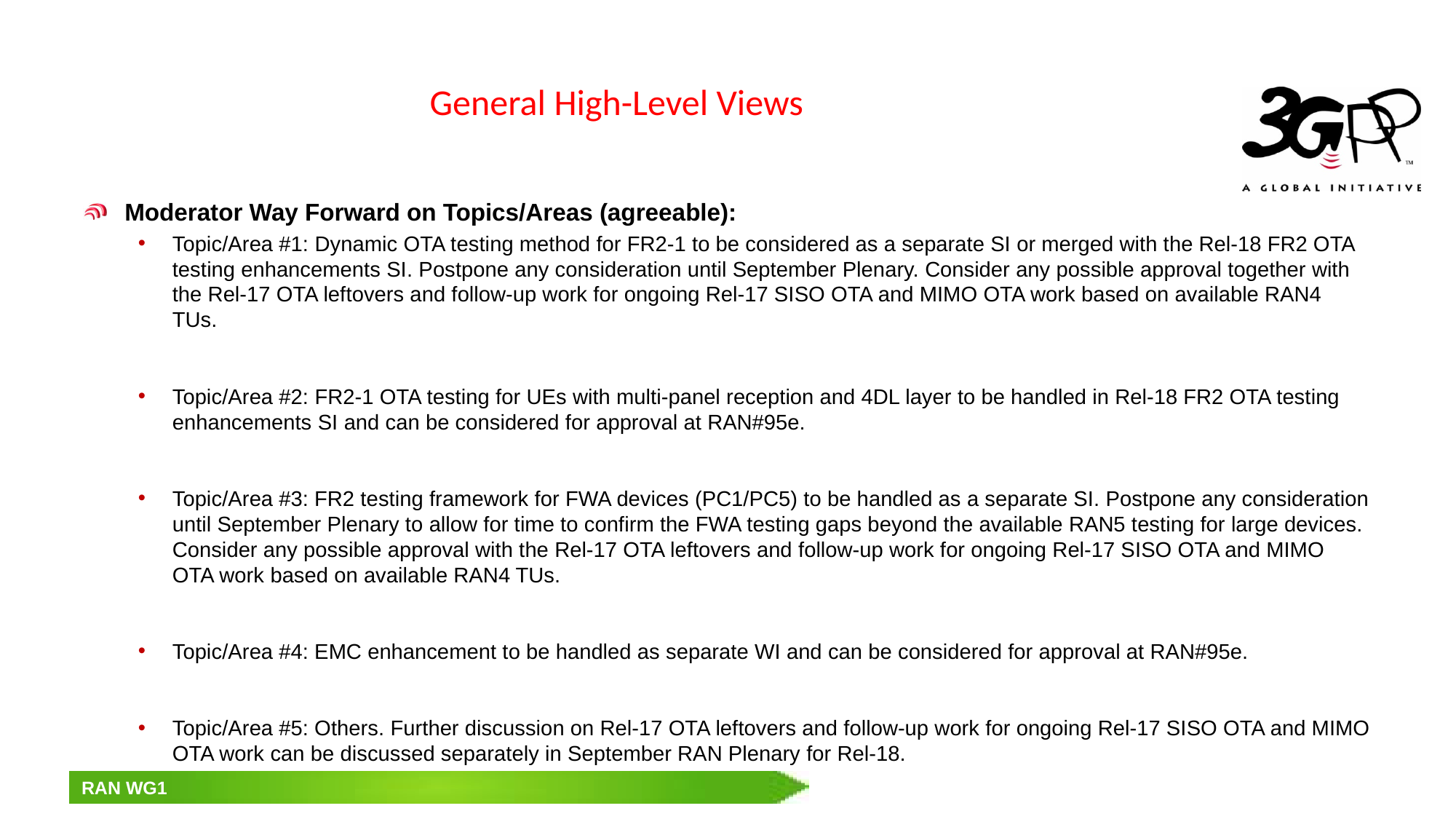

# General High-Level Views
Moderator Way Forward on Topics/Areas (agreeable):
Topic/Area #1: Dynamic OTA testing method for FR2-1 to be considered as a separate SI or merged with the Rel-18 FR2 OTA testing enhancements SI. Postpone any consideration until September Plenary. Consider any possible approval together with the Rel-17 OTA leftovers and follow-up work for ongoing Rel-17 SISO OTA and MIMO OTA work based on available RAN4 TUs.

Topic/Area #2: FR2-1 OTA testing for UEs with multi-panel reception and 4DL layer to be handled in Rel-18 FR2 OTA testing enhancements SI and can be considered for approval at RAN#95e.

Topic/Area #3: FR2 testing framework for FWA devices (PC1/PC5) to be handled as a separate SI. Postpone any consideration until September Plenary to allow for time to confirm the FWA testing gaps beyond the available RAN5 testing for large devices. Consider any possible approval with the Rel-17 OTA leftovers and follow-up work for ongoing Rel-17 SISO OTA and MIMO OTA work based on available RAN4 TUs.

Topic/Area #4: EMC enhancement to be handled as separate WI and can be considered for approval at RAN#95e.

Topic/Area #5: Others. Further discussion on Rel-17 OTA leftovers and follow-up work for ongoing Rel-17 SISO OTA and MIMO OTA work can be discussed separately in September RAN Plenary for Rel-18.